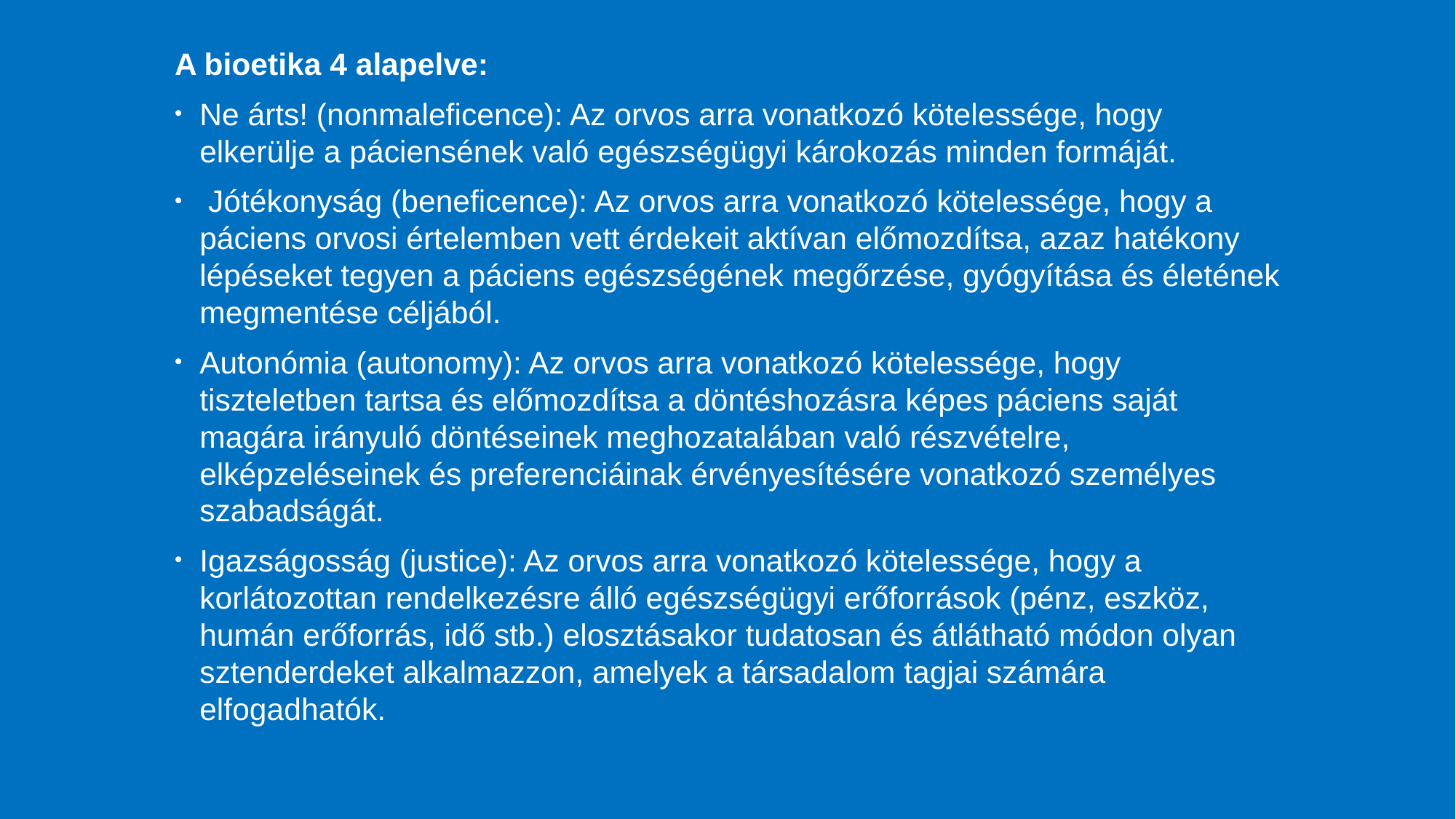

A bioetika 4 alapelve:
Ne árts! (nonmaleficence): Az orvos arra vonatkozó kötelessége, hogy elkerülje a páciensének való egészségügyi károkozás minden formáját.
 Jótékonyság (beneficence): Az orvos arra vonatkozó kötelessége, hogy a páciens orvosi értelemben vett érdekeit aktívan előmozdítsa, azaz hatékony lépéseket tegyen a páciens egészségének megőrzése, gyógyítása és életének megmentése céljából.
Autonómia (autonomy): Az orvos arra vonatkozó kötelessége, hogy tiszteletben tartsa és előmozdítsa a döntéshozásra képes páciens saját magára irányuló döntéseinek meghozatalában való részvételre, elképzeléseinek és preferenciáinak érvényesítésére vonatkozó személyes szabadságát.
Igazságosság (justice): Az orvos arra vonatkozó kötelessége, hogy a korlátozottan rendelkezésre álló egészségügyi erőforrások (pénz, eszköz, humán erőforrás, idő stb.) elosztásakor tudatosan és átlátható módon olyan sztenderdeket alkalmazzon, amelyek a társadalom tagjai számára elfogadhatók.